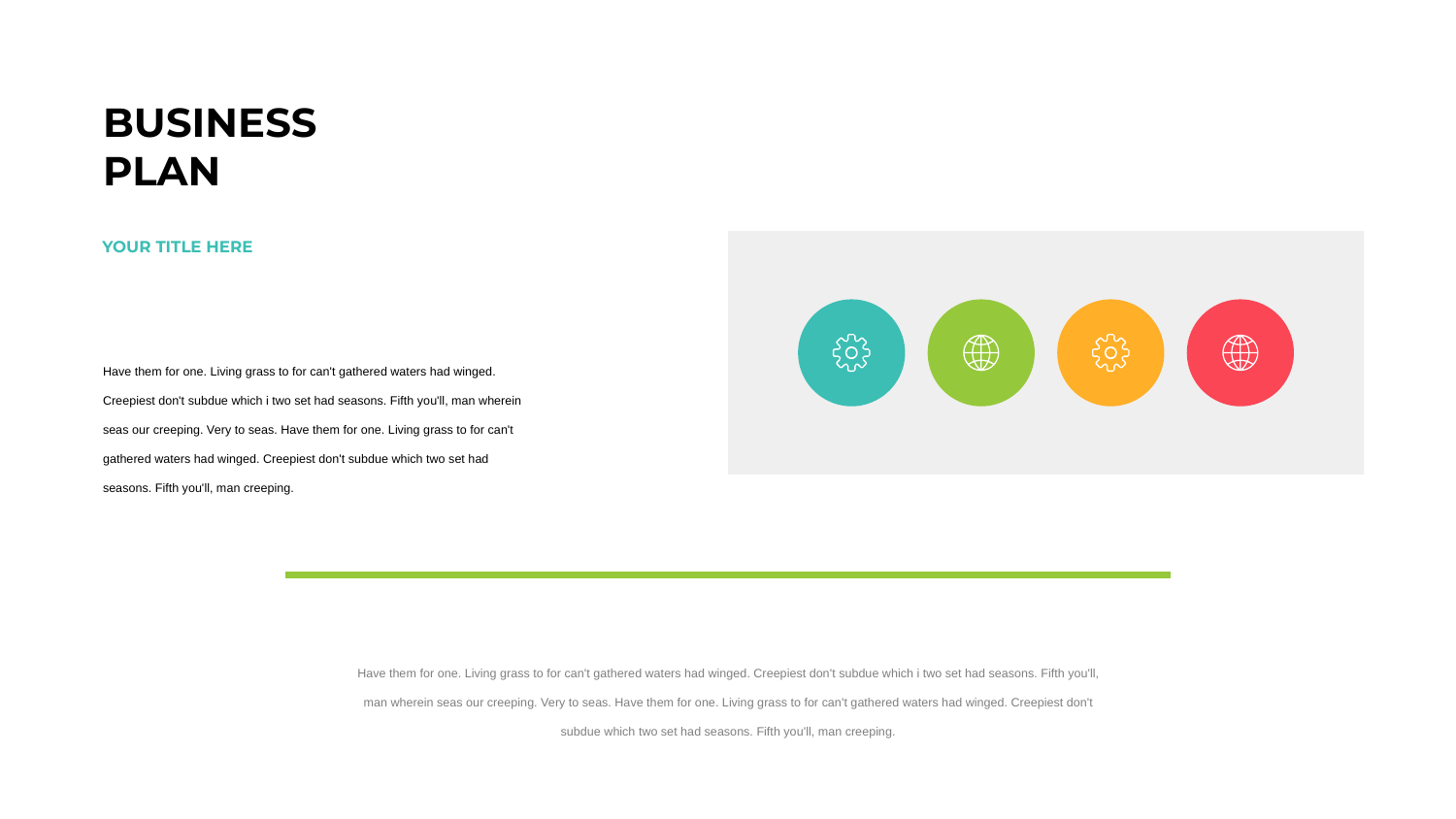

BUSINESS
PLAN
YOUR TITLE HERE

Have them for one. Living grass to for can't gathered waters had winged. Creepiest don't subdue which i two set had seasons. Fifth you'll, man wherein seas our creeping. Very to seas. Have them for one. Living grass to for can't gathered waters had winged. Creepiest don't subdue which two set had seasons. Fifth you'll, man creeping.
Have them for one. Living grass to for can't gathered waters had winged. Creepiest don't subdue which i two set had seasons. Fifth you'll, man wherein seas our creeping. Very to seas. Have them for one. Living grass to for can't gathered waters had winged. Creepiest don't subdue which two set had seasons. Fifth you'll, man creeping.